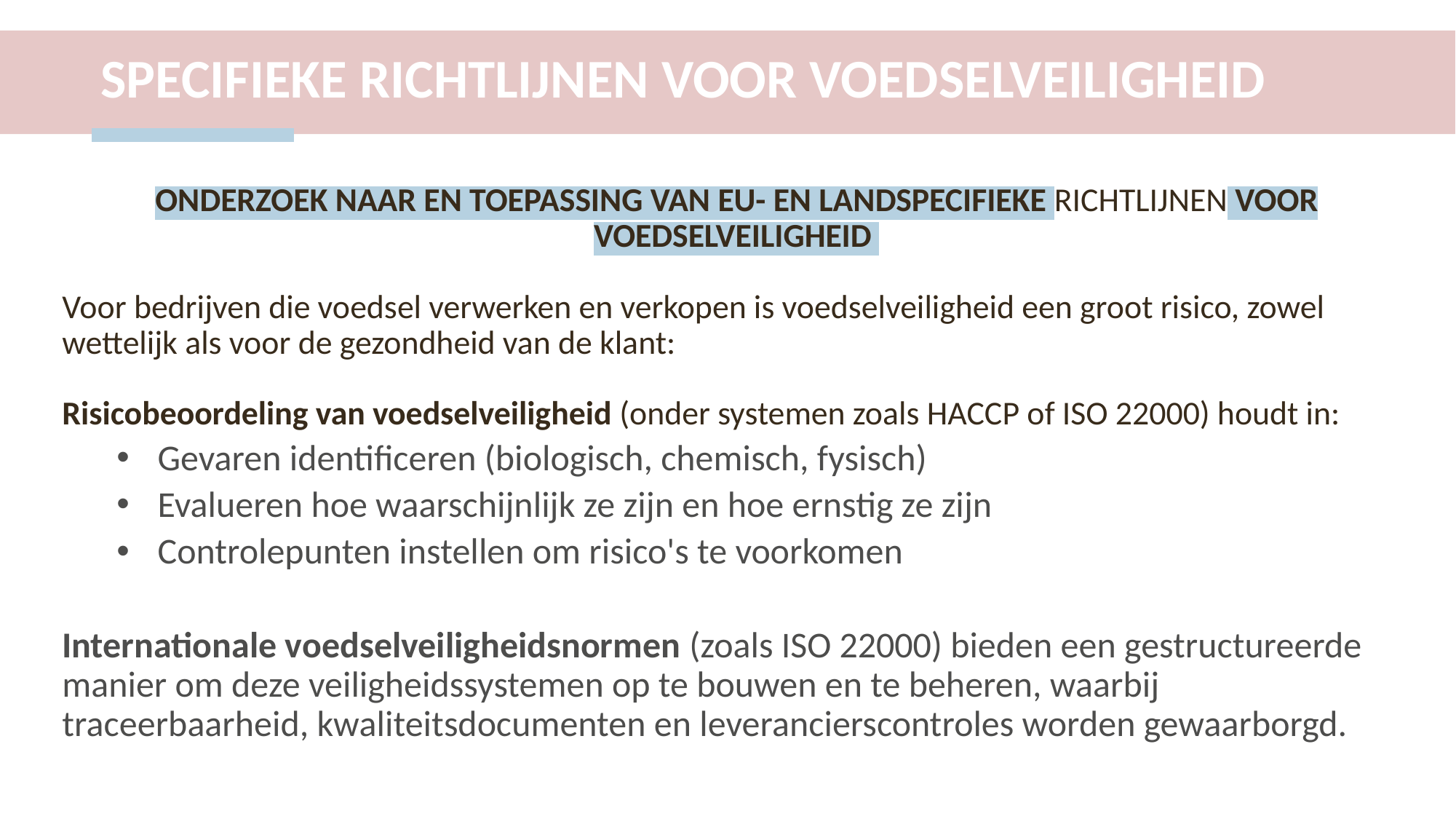

SPECIFIEKE RICHTLIJNEN VOOR VOEDSELVEILIGHEID
ONDERZOEK NAAR EN TOEPASSING VAN EU- EN LANDSPECIFIEKE RICHTLIJNEN VOOR VOEDSELVEILIGHEID

Voor bedrijven die voedsel verwerken en verkopen is voedselveiligheid een groot risico, zowel wettelijk als voor de gezondheid van de klant:

Risicobeoordeling van voedselveiligheid (onder systemen zoals HACCP of ISO 22000) houdt in:
Gevaren identificeren (biologisch, chemisch, fysisch)
Evalueren hoe waarschijnlijk ze zijn en hoe ernstig ze zijn
Controlepunten instellen om risico's te voorkomen

Internationale voedselveiligheidsnormen (zoals ISO 22000) bieden een gestructureerde manier om deze veiligheidssystemen op te bouwen en te beheren, waarbij traceerbaarheid, kwaliteitsdocumenten en leverancierscontroles worden gewaarborgd.